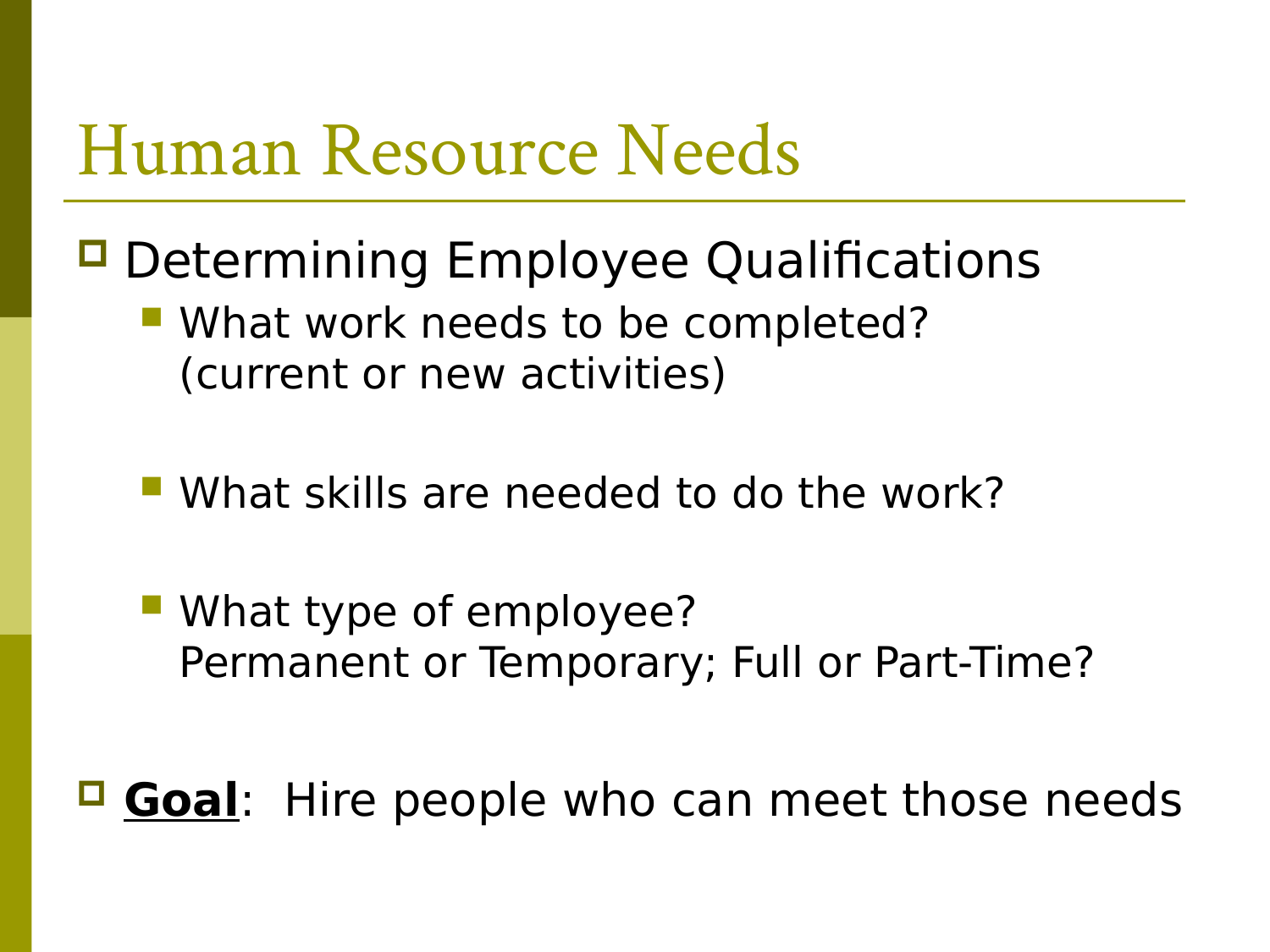

# Human Resource Needs
Determining Employee Qualifications
What work needs to be completed?
(current or new activities)

What skills are needed to do the work?

What type of employee?
Permanent or Temporary; Full or Part-Time?

Goal:  Hire people who can meet those needs